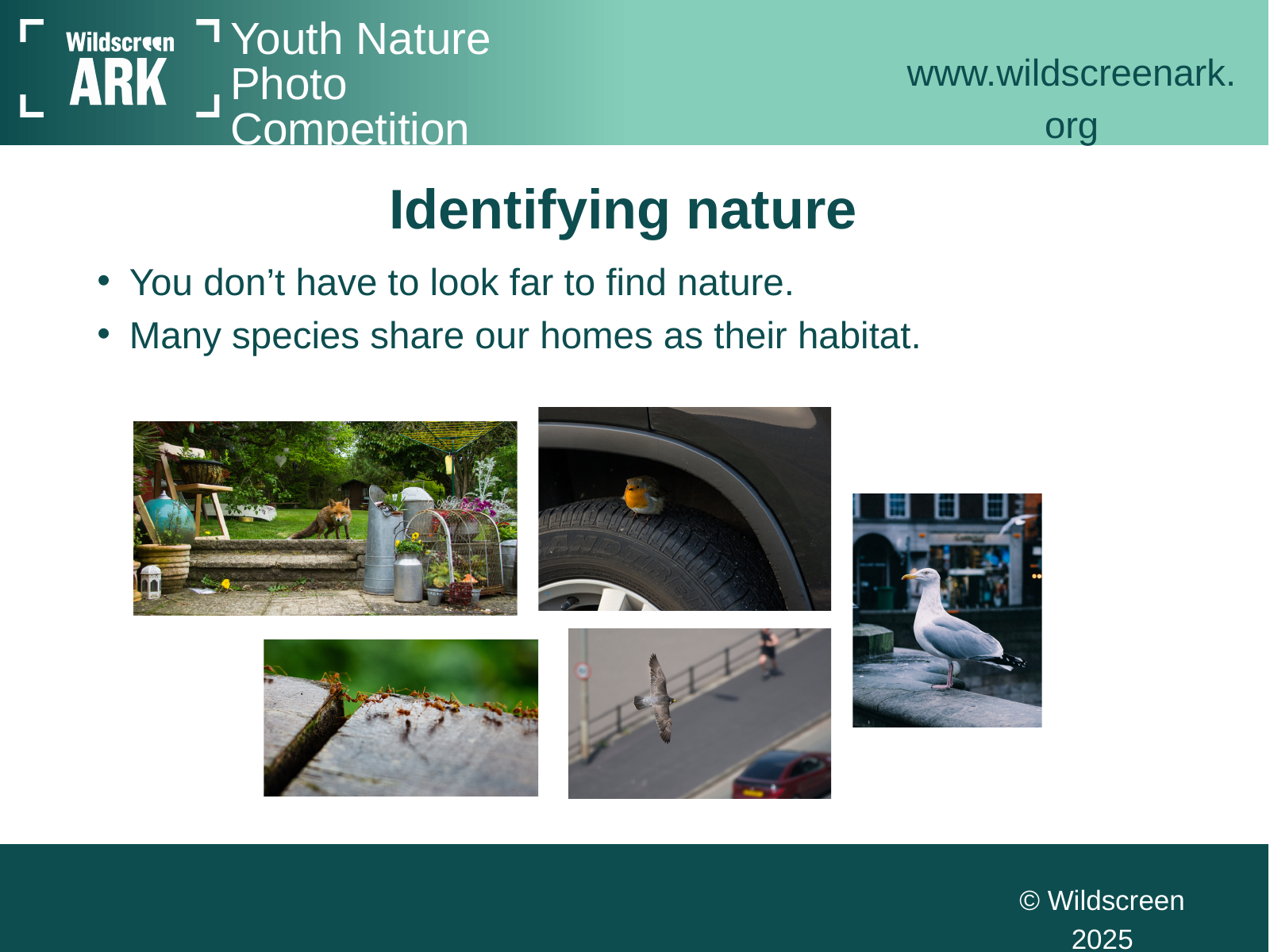

www.wildscreenark.org

Youth Nature Photo Competition
Identifying nature

You don’t have to look far to find nature.
Many species share our homes as their habitat.

© Wildscreen 2025